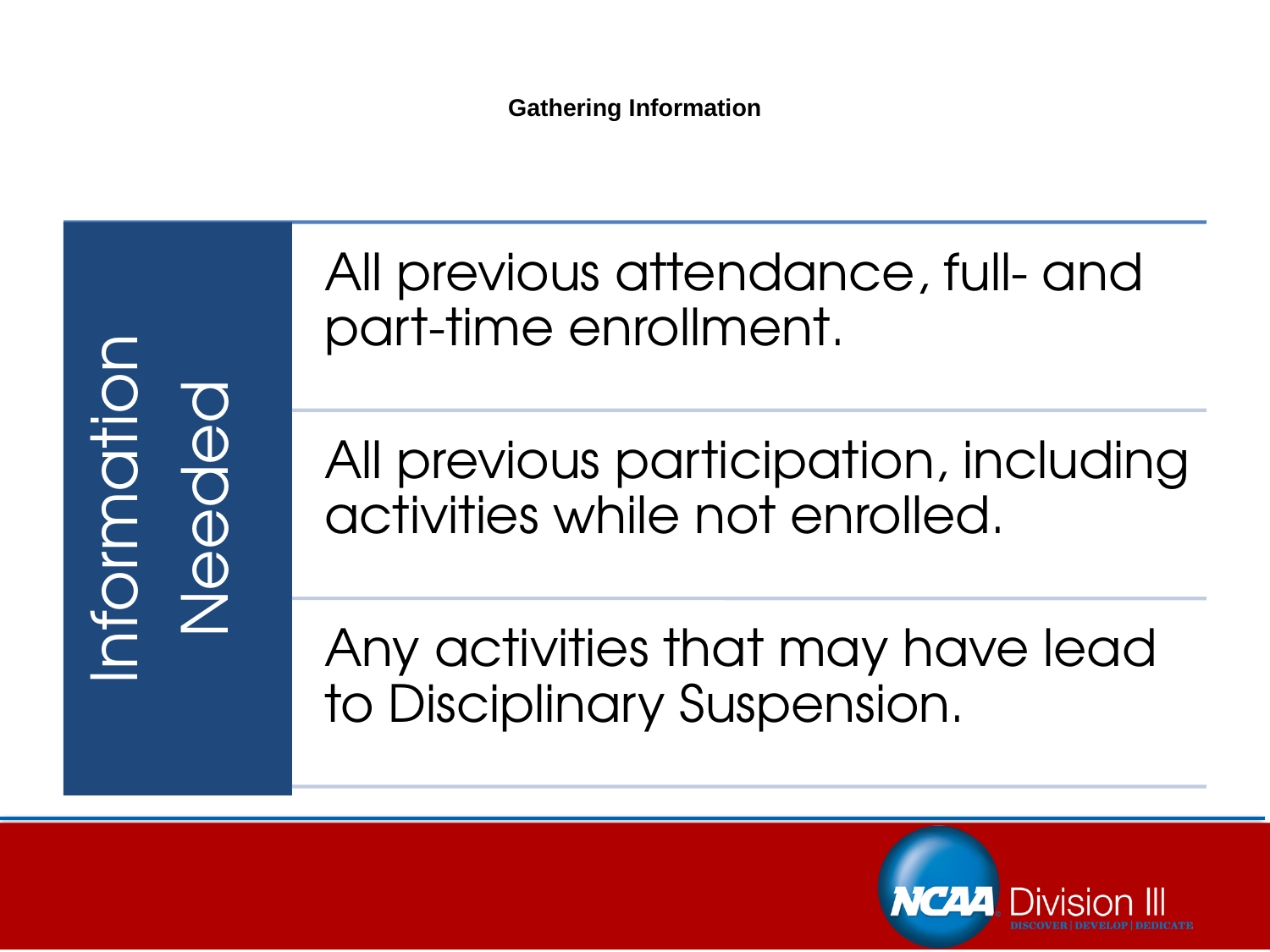

# Gathering Information
Information
Needed
All previous attendance, full- and part-time enrollment.
All previous participation, including activities while not enrolled.
Any activities that may have lead to Disciplinary Suspension.